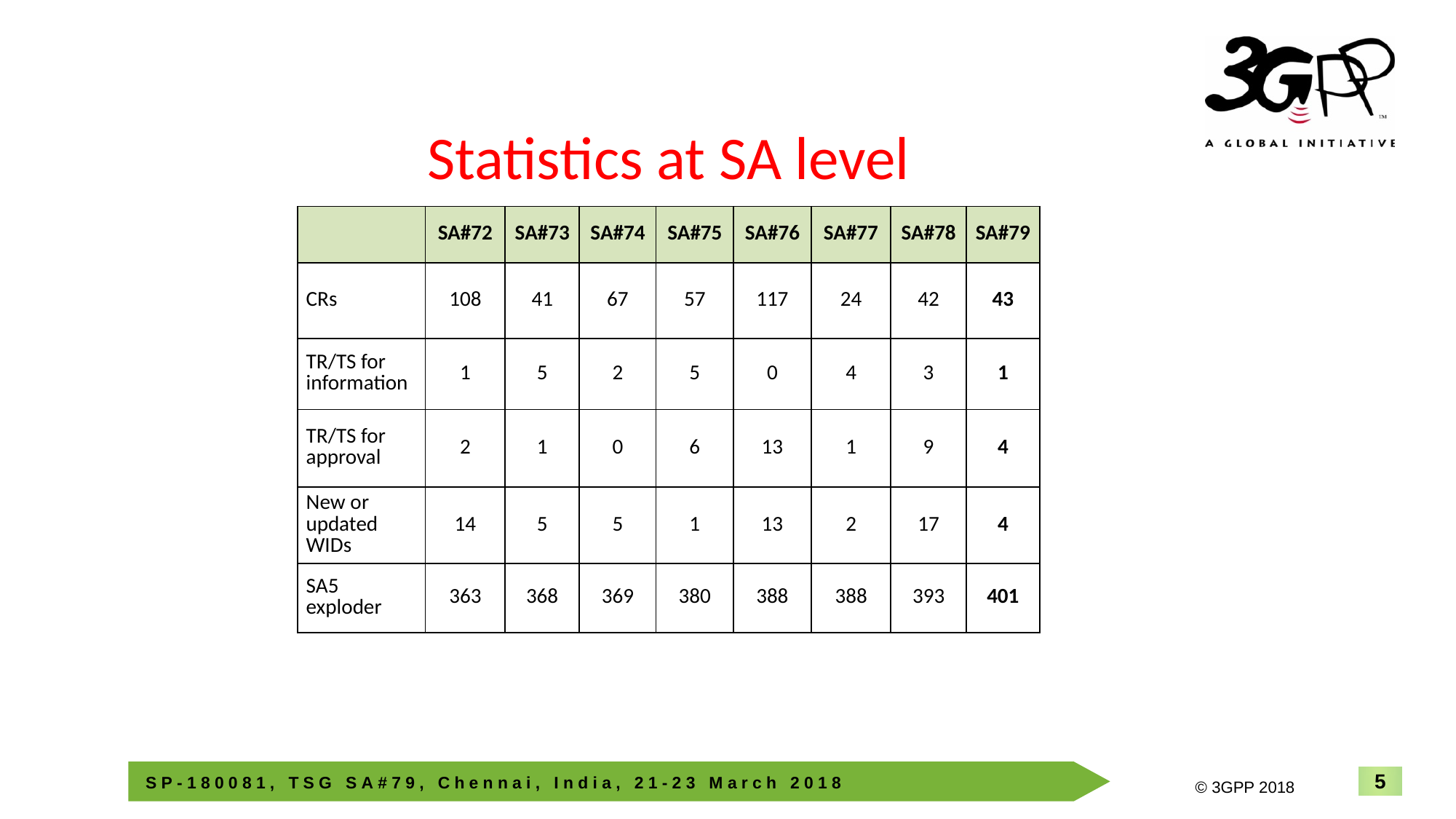

Statistics at SA level
|  | SA#72 | SA#73 | SA#74 | SA#75 | SA#76 | SA#77 | SA#78 | SA#79 |
| --- | --- | --- | --- | --- | --- | --- | --- | --- |
| CRs | 108 | 41 | 67 | 57 | 117 | 24 | 42 | 43 |
| TR/TS for information | 1 | 5 | 2 | 5 | 0 | 4 | 3 | 1 |
| TR/TS for approval | 2 | 1 | 0 | 6 | 13 | 1 | 9 | 4 |
| New or updated WIDs | 14 | 5 | 5 | 1 | 13 | 2 | 17 | 4 |
| SA5 exploder | 363 | 368 | 369 | 380 | 388 | 388 | 393 | 401 |